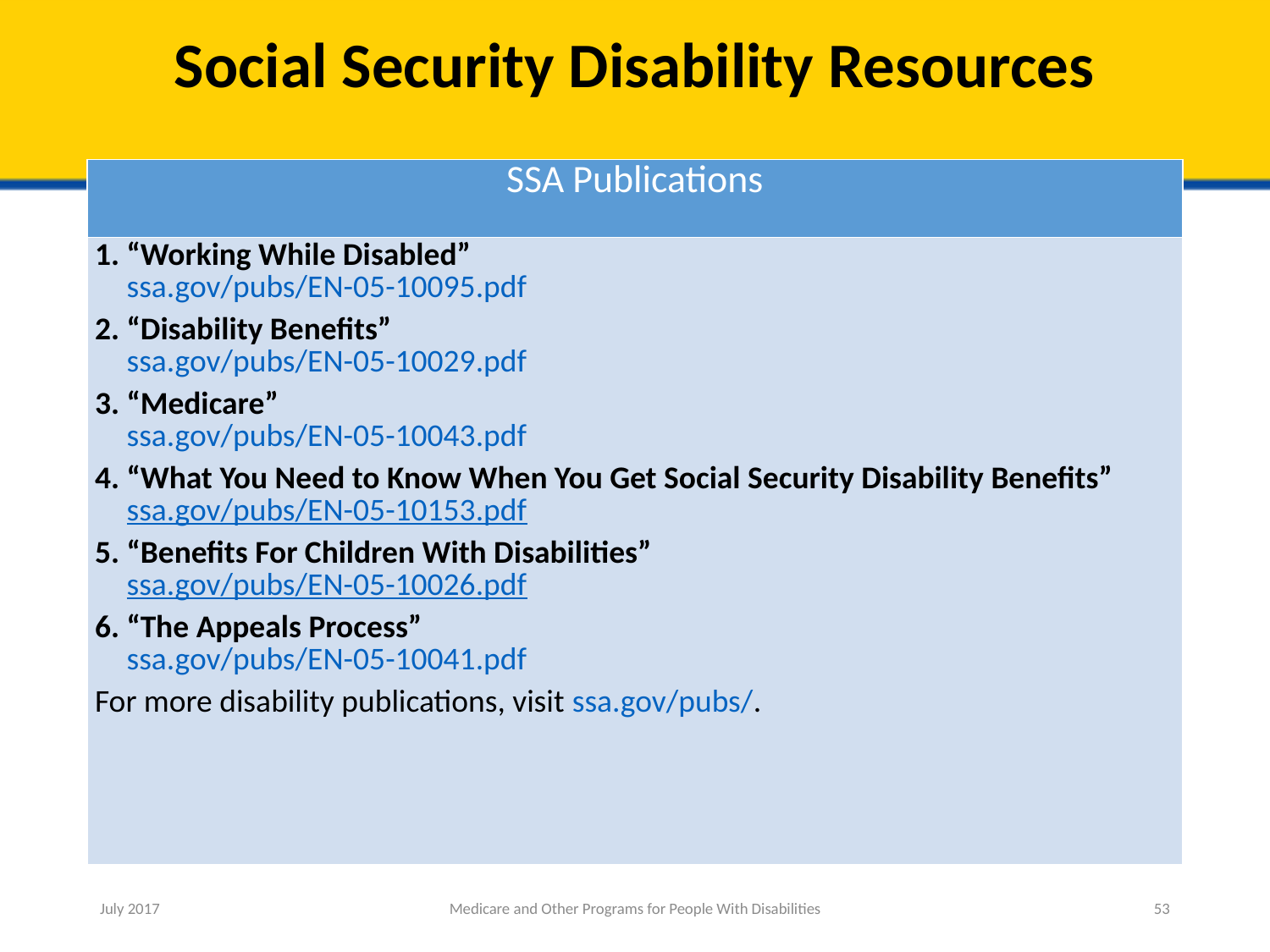

# Social Security Disability Resources
| SSA Publications |
| --- |
| “Working While Disabled” ssa.gov/pubs/EN-05-10095.pdf “Disability Benefits” ssa.gov/pubs/EN-05-10029.pdf “Medicare” ssa.gov/pubs/EN-05-10043.pdf “What You Need to Know When You Get Social Security Disability Benefits” ssa.gov/pubs/EN-05-10153.pdf “Benefits For Children With Disabilities” ssa.gov/pubs/EN-05-10026.pdf “The Appeals Process” ssa.gov/pubs/EN-05-10041.pdf For more disability publications, visit ssa.gov/pubs/. |
July 2017
Medicare and Other Programs for People With Disabilities
53